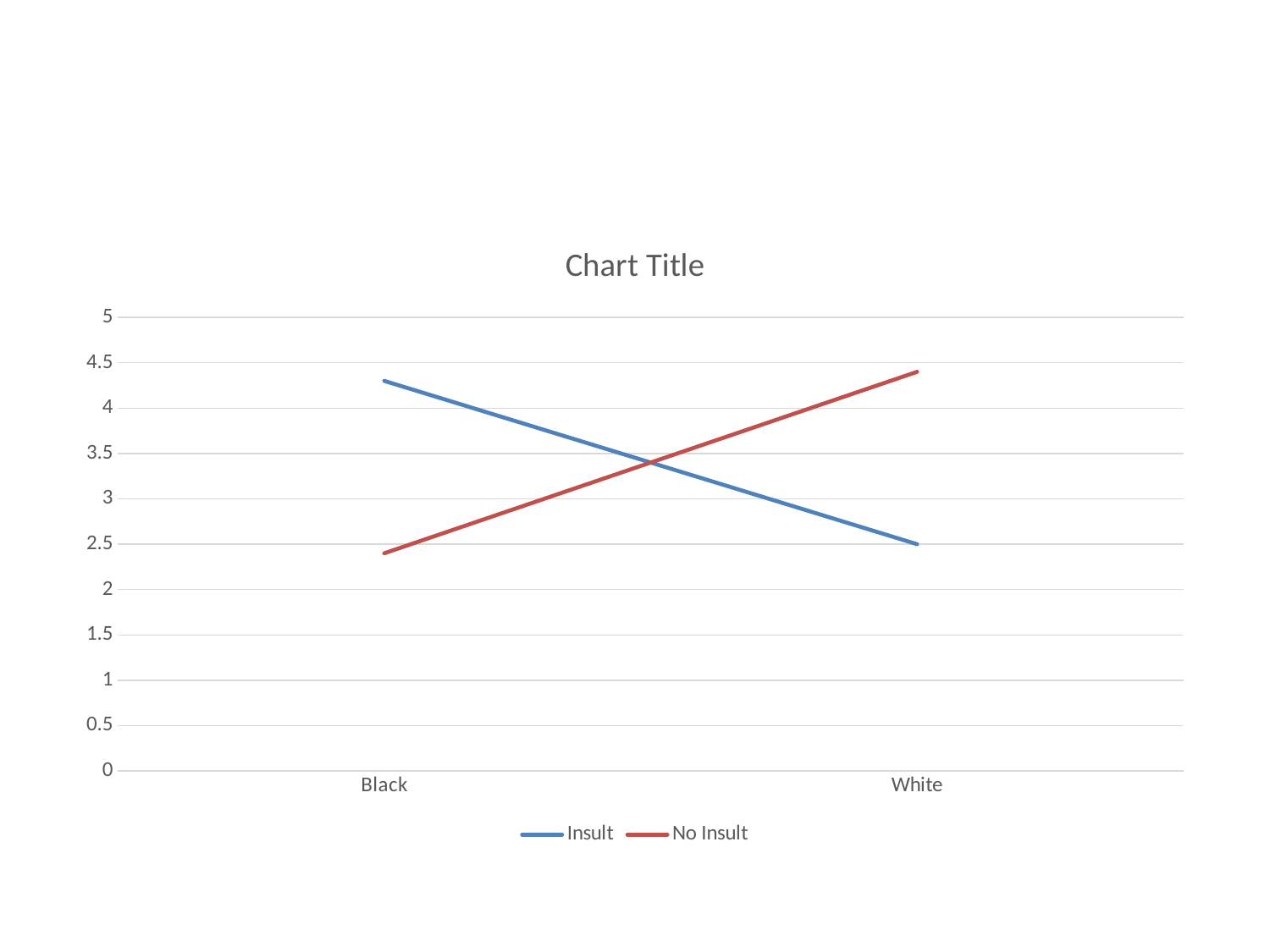

#

### Chart:

| Category | Insult | No Insult |
|---|---|---|
| Black | 4.3 | 2.4 |
| White | 2.5 | 4.4 |